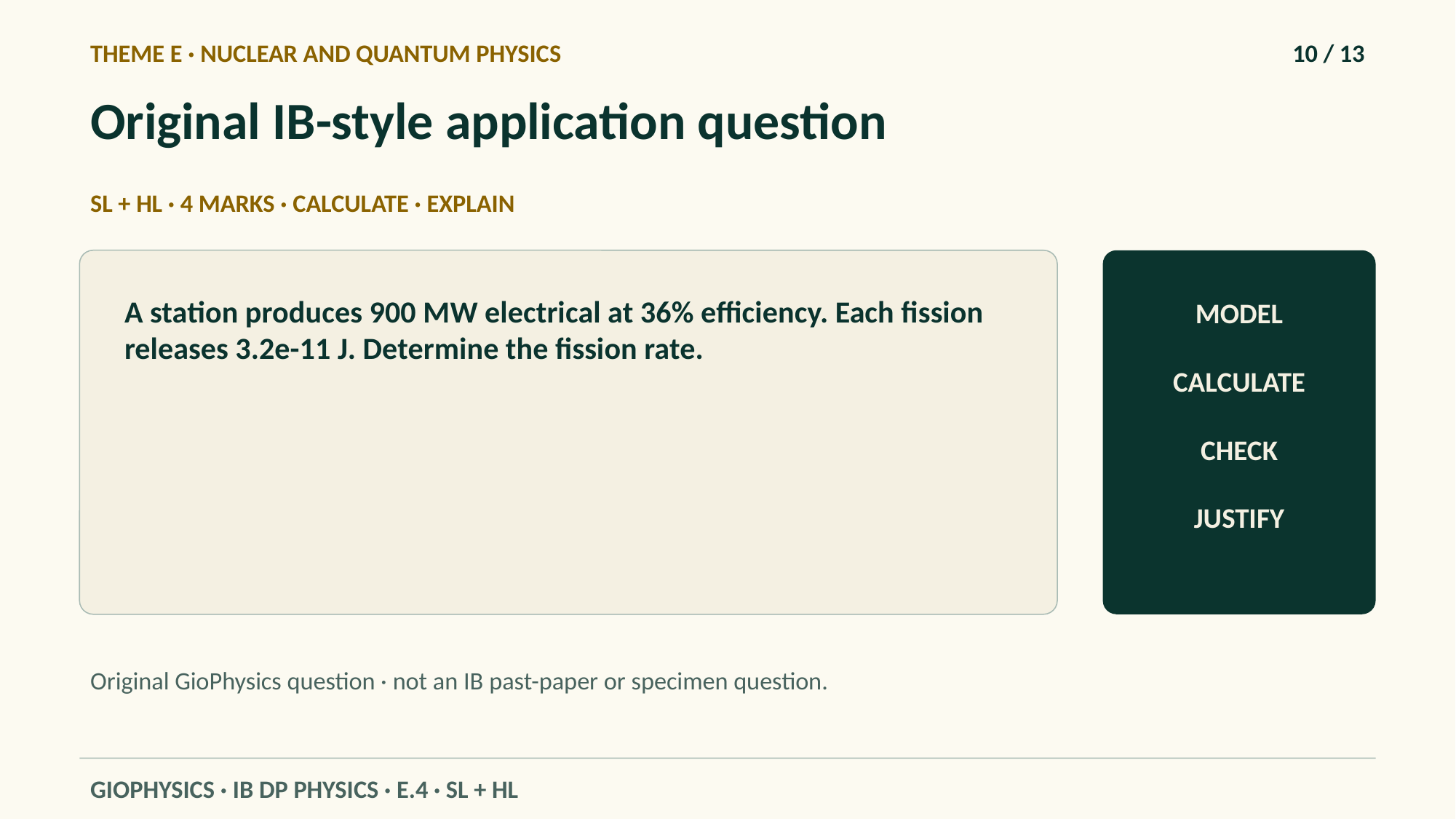

THEME E · NUCLEAR AND QUANTUM PHYSICS
10 / 13
Original IB-style application question
SL + HL · 4 MARKS · CALCULATE · EXPLAIN

A station produces 900 MW electrical at 36% efficiency. Each fission releases 3.2e-11 J. Determine the fission rate.
MODEL

CALCULATE

CHECK

JUSTIFY
Original GioPhysics question · not an IB past-paper or specimen question.

GIOPHYSICS · IB DP PHYSICS · E.4 · SL + HL